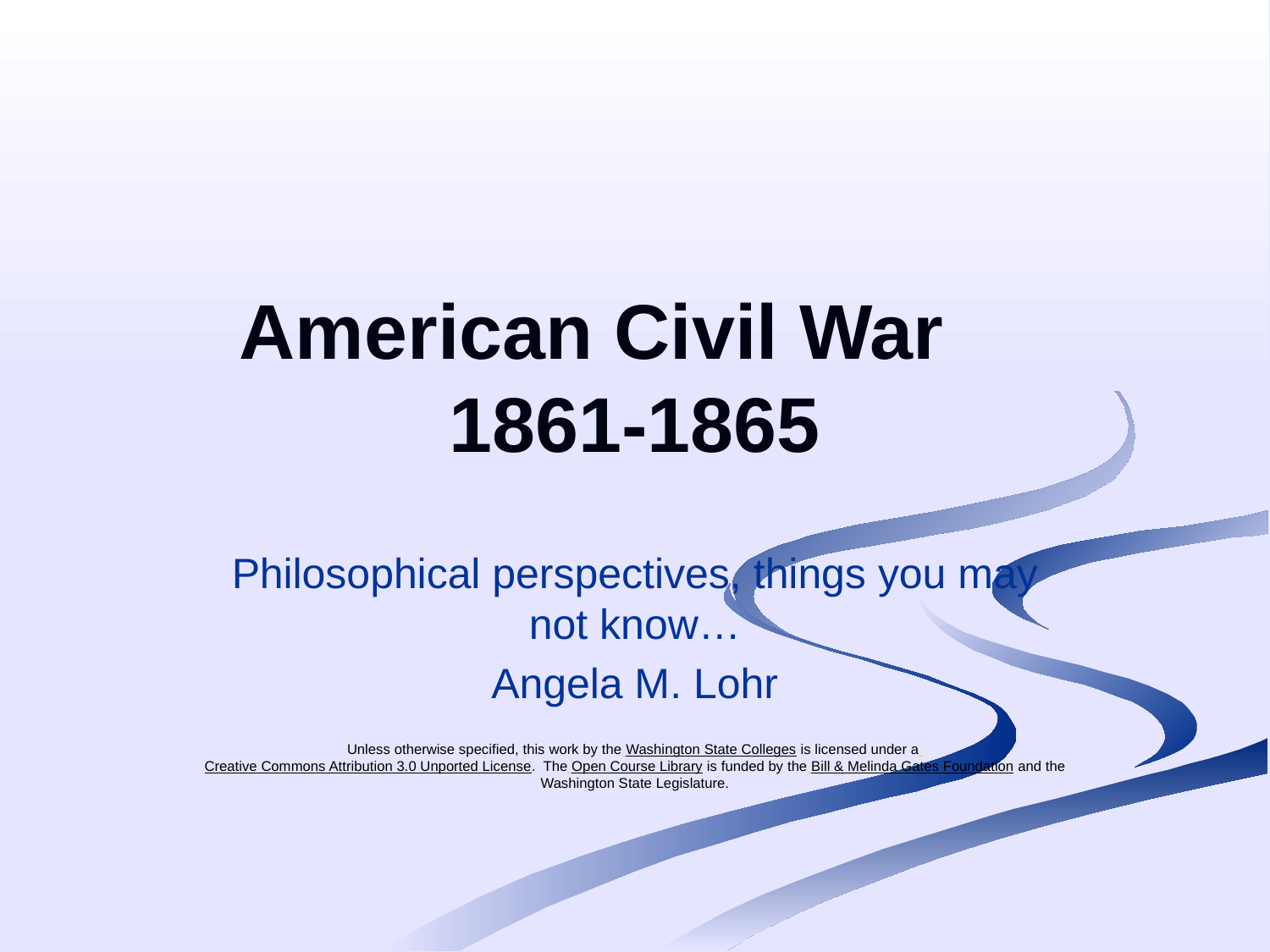

# American Civil War 1861-1865
Philosophical perspectives, things you may not know…
Angela M. Lohr

Unless otherwise specified, this work by the Washington State Colleges is licensed under a Creative Commons Attribution 3.0 Unported License.  The Open Course Library is funded by the Bill & Melinda Gates Foundation and the Washington State Legislature.